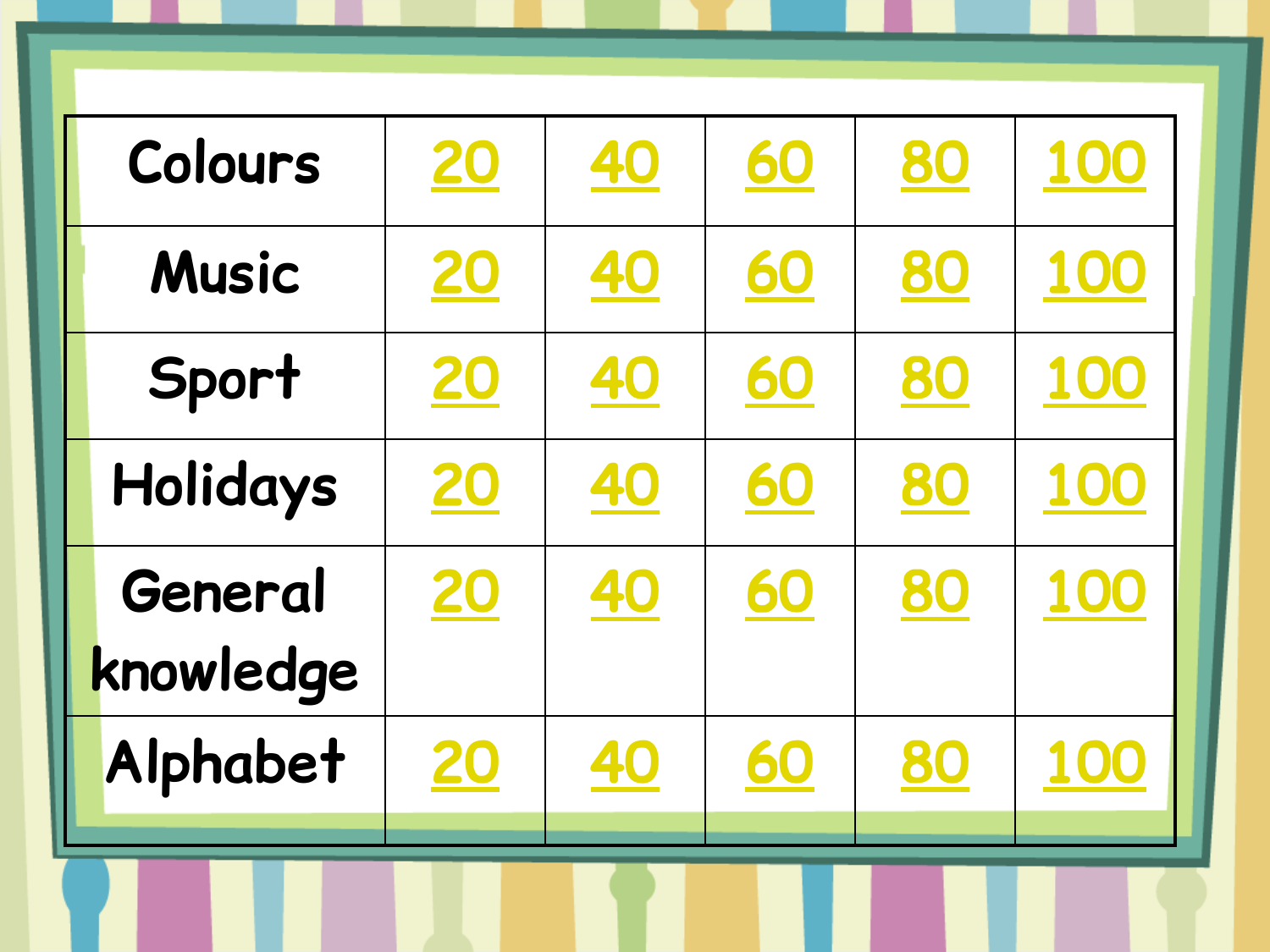

| Colours | 20 | 40 | 60 | 80 | 100 |
| --- | --- | --- | --- | --- | --- |
| Music | 20 | 40 | 60 | 80 | 100 |
| Sport | 20 | 40 | 60 | 80 | 100 |
| Holidays | 20 | 40 | 60 | 80 | 100 |
| General knowledge | 20 | 40 | 60 | 80 | 100 |
| Alphabet | 20 | 40 | 60 | 80 | 100 |